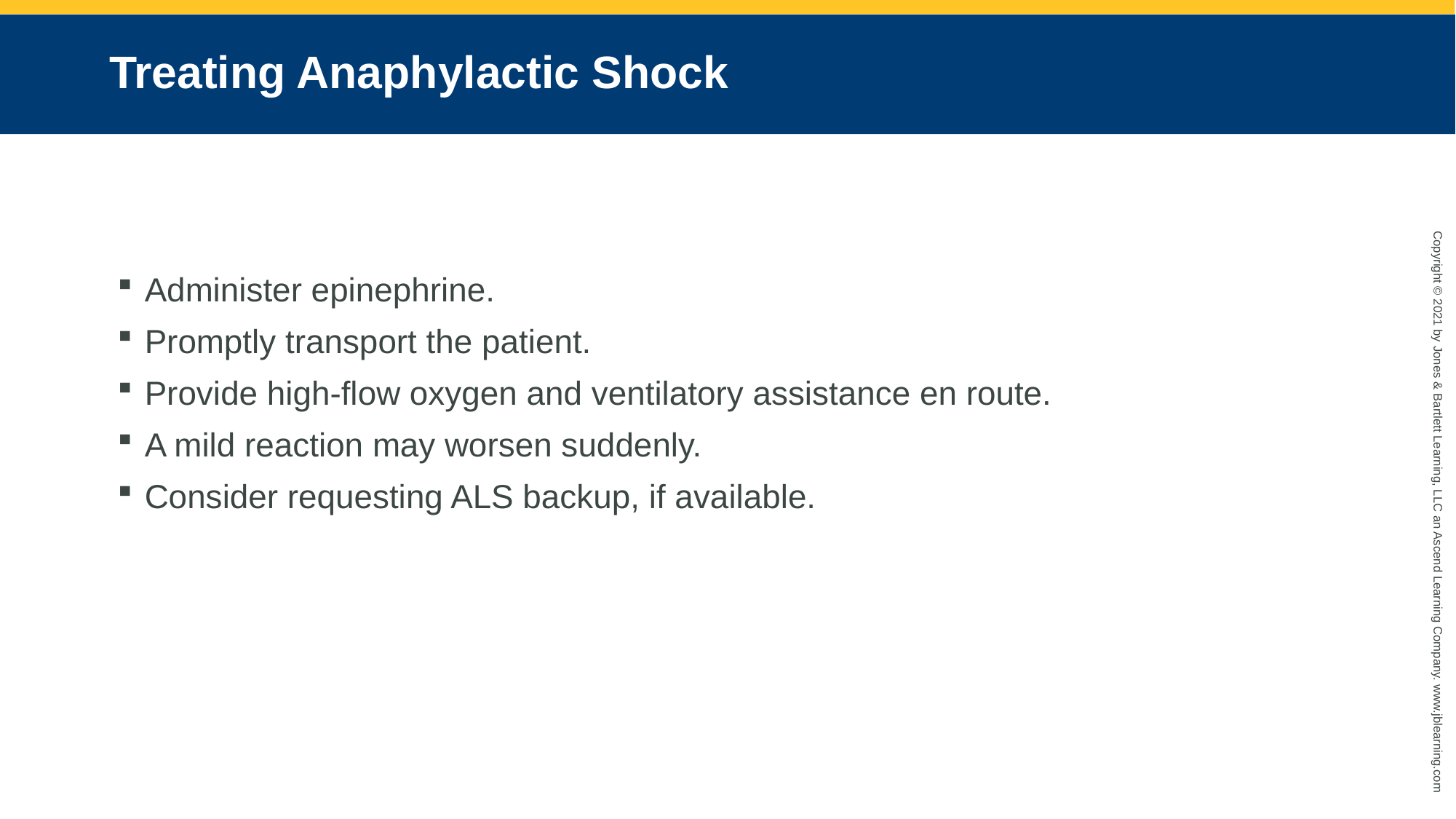

# Treating Anaphylactic Shock
Administer epinephrine.
Promptly transport the patient.
Provide high-flow oxygen and ventilatory assistance en route.
A mild reaction may worsen suddenly.
Consider requesting ALS backup, if available.